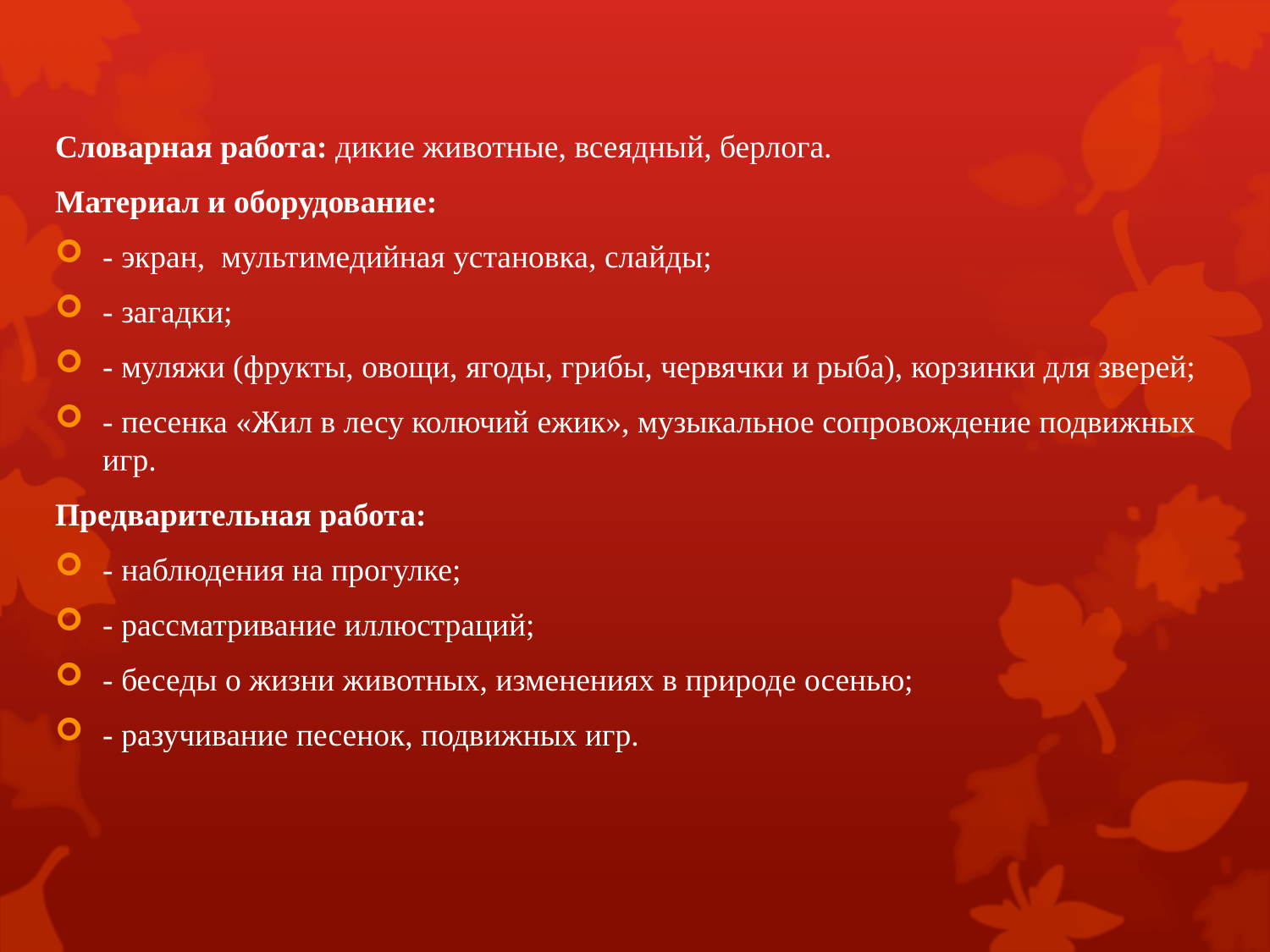

Словарная работа: дикие животные, всеядный, берлога.
Материал и оборудование:
- экран,  мультимедийная установка, слайды;
- загадки;
- муляжи (фрукты, овощи, ягоды, грибы, червячки и рыба), корзинки для зверей;
- песенка «Жил в лесу колючий ежик», музыкальное сопровождение подвижных игр.
Предварительная работа:
- наблюдения на прогулке;
- рассматривание иллюстраций;
- беседы о жизни животных, изменениях в природе осенью;
- разучивание песенок, подвижных игр.